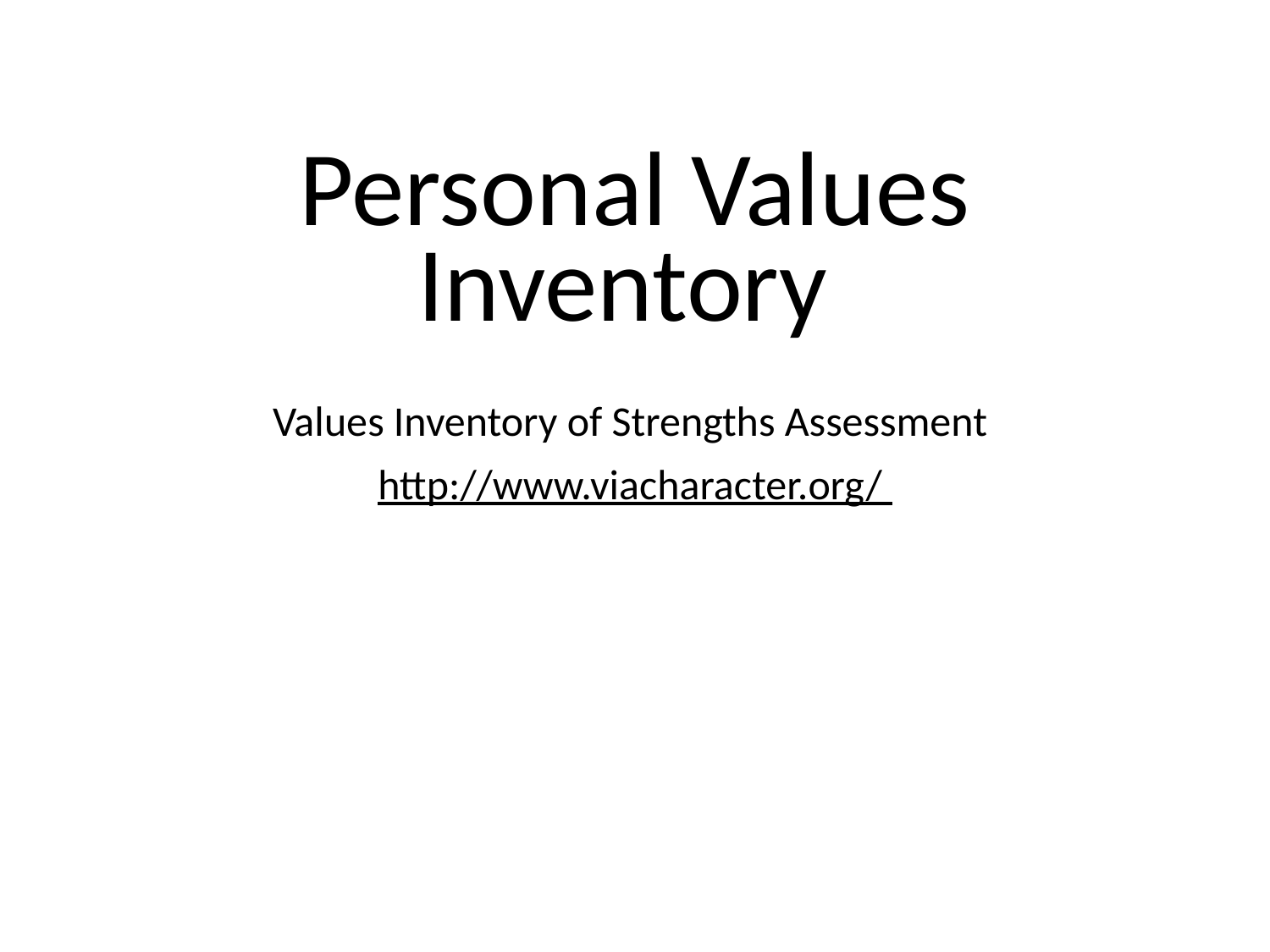

# Personal Values Inventory
Values Inventory of Strengths Assessment
http://www.viacharacter.org/